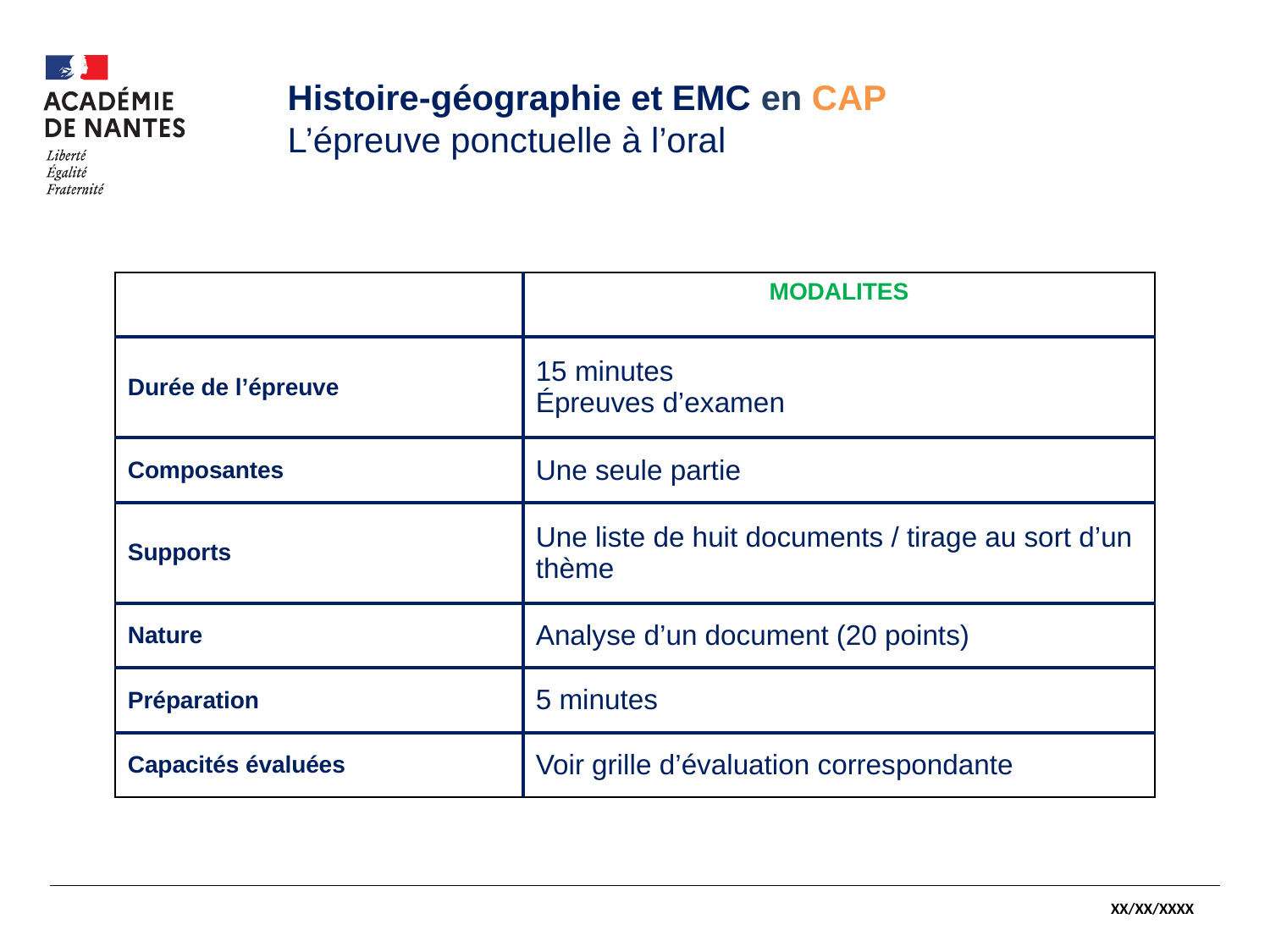

#
Histoire-géographie et EMC en CAP
L’épreuve ponctuelle à l’oral
|  | MODALITES |
| --- | --- |
| Durée de l’épreuve | 15 minutes Épreuves d’examen |
| Composantes | Une seule partie |
| Supports | Une liste de huit documents / tirage au sort d’un thème |
| Nature | Analyse d’un document (20 points) |
| Préparation | 5 minutes |
| Capacités évaluées | Voir grille d’évaluation correspondante |
XX/XX/XXXX